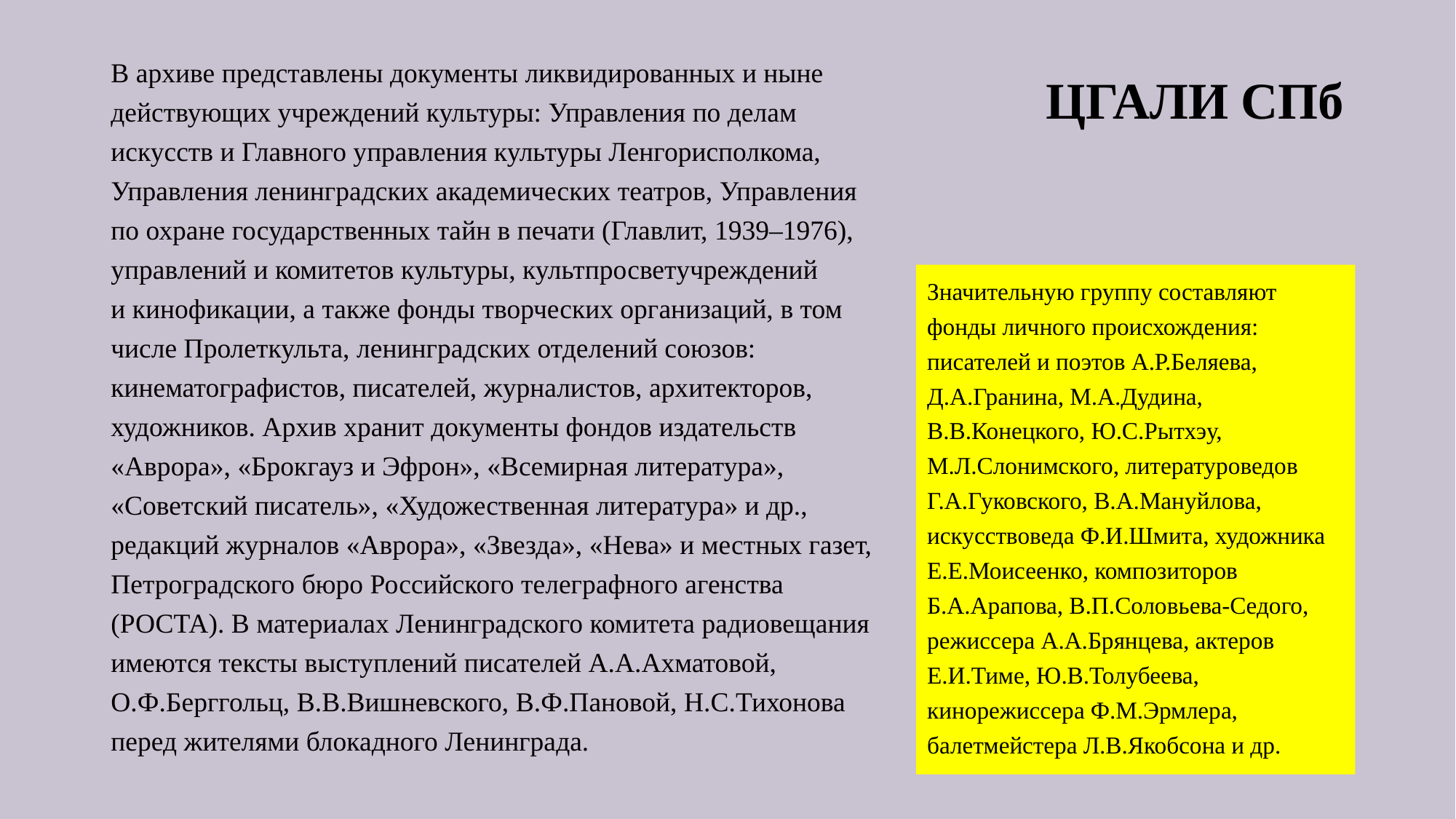

# ЦГАЛИ СПб
В архиве представлены документы ликвидированных и ныне действующих учреждений культуры: Управления по делам искусств и Главного управления культуры Ленгорисполкома, Управления ленинградских академических театров, Управления по охране государственных тайн в печати (Главлит, 1939–1976), управлений и комитетов культуры, культпросветучреждений и кинофикации, а также фонды творческих организаций, в том числе Пролеткульта, ленинградских отделений союзов: кинематографистов, писателей, журналистов, архитекторов, художников. Архив хранит документы фондов издательств «Аврора», «Брокгауз и Эфрон», «Всемирная литература», «Советский писатель», «Художественная литература» и др., редакций журналов «Аврора», «Звезда», «Нева» и местных газет, Петроградского бюро Российского телеграфного агенства (РОСТА). В материалах Ленинградского комитета радиовещания имеются тексты выступлений писателей А.А.Ахматовой, О.Ф.Берггольц, В.В.Вишневского, В.Ф.Пановой, Н.С.Тихонова перед жителями блокадного Ленинграда.
Значительную группу составляют фонды личного происхождения: писателей и поэтов А.Р.Беляева, Д.А.Гранина, М.А.Дудина, В.В.Конецкого, Ю.С.Рытхэу, М.Л.Слонимского, литературоведов Г.А.Гуковского, В.А.Мануйлова, искусствоведа Ф.И.Шмита, художника Е.Е.Моисеенко, композиторов Б.А.Арапова, В.П.Соловьева-Седого, режиссера А.А.Брянцева, актеров Е.И.Тиме, Ю.В.Толубеева, кинорежиссера Ф.М.Эрмлера, балетмейстера Л.В.Якобсона и др.